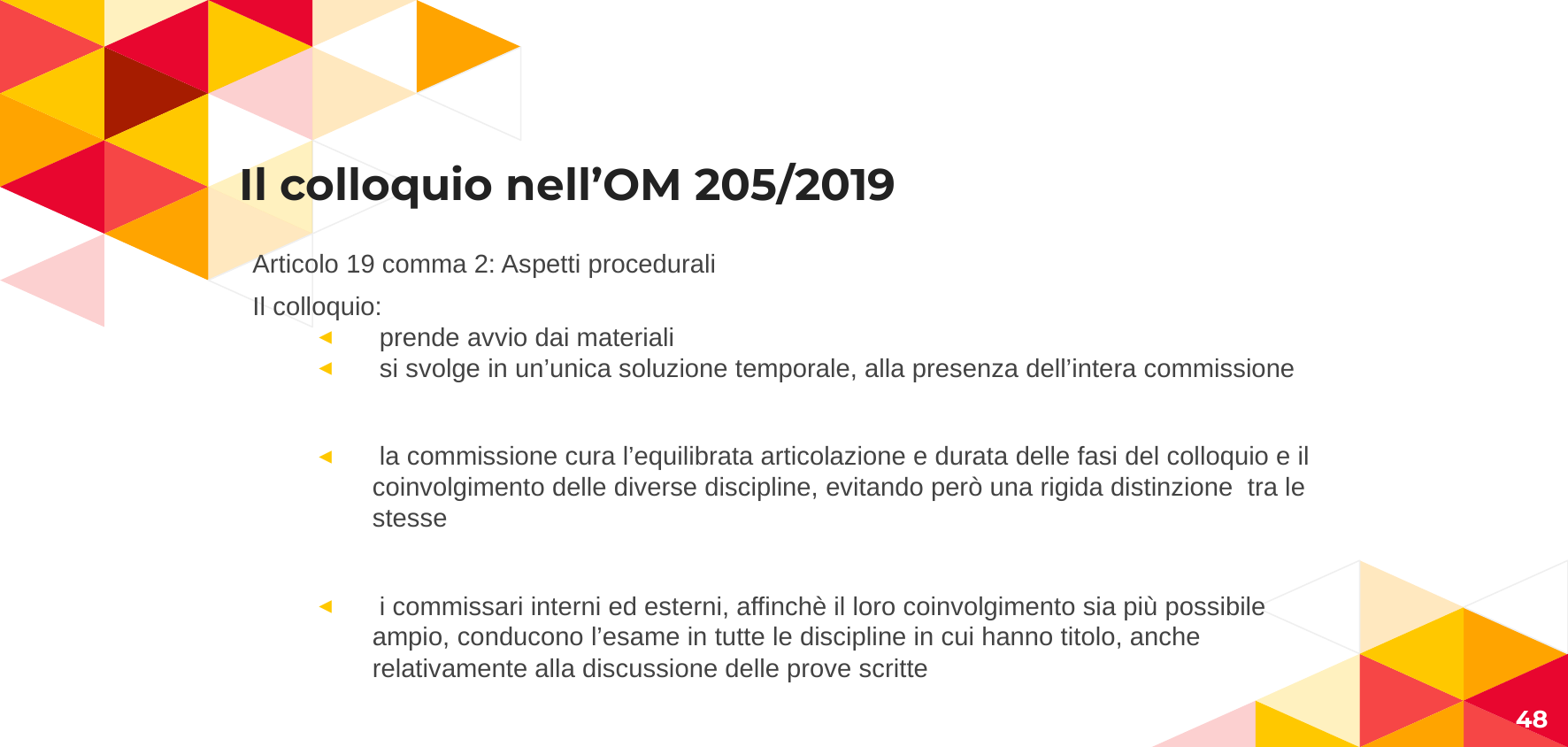

# Il colloquio nell’OM 205/2019
Articolo 19 comma 2: Aspetti procedurali
Il colloquio:
 prende avvio dai materiali
 si svolge in un’unica soluzione temporale, alla presenza dell’intera commissione

 la commissione cura l’equilibrata articolazione e durata delle fasi del colloquio e il coinvolgimento delle diverse discipline, evitando però una rigida distinzione  tra le stesse

 i commissari interni ed esterni, affinchè il loro coinvolgimento sia più possibile ampio, conducono l’esame in tutte le discipline in cui hanno titolo, anche relativamente alla discussione delle prove scritte

48